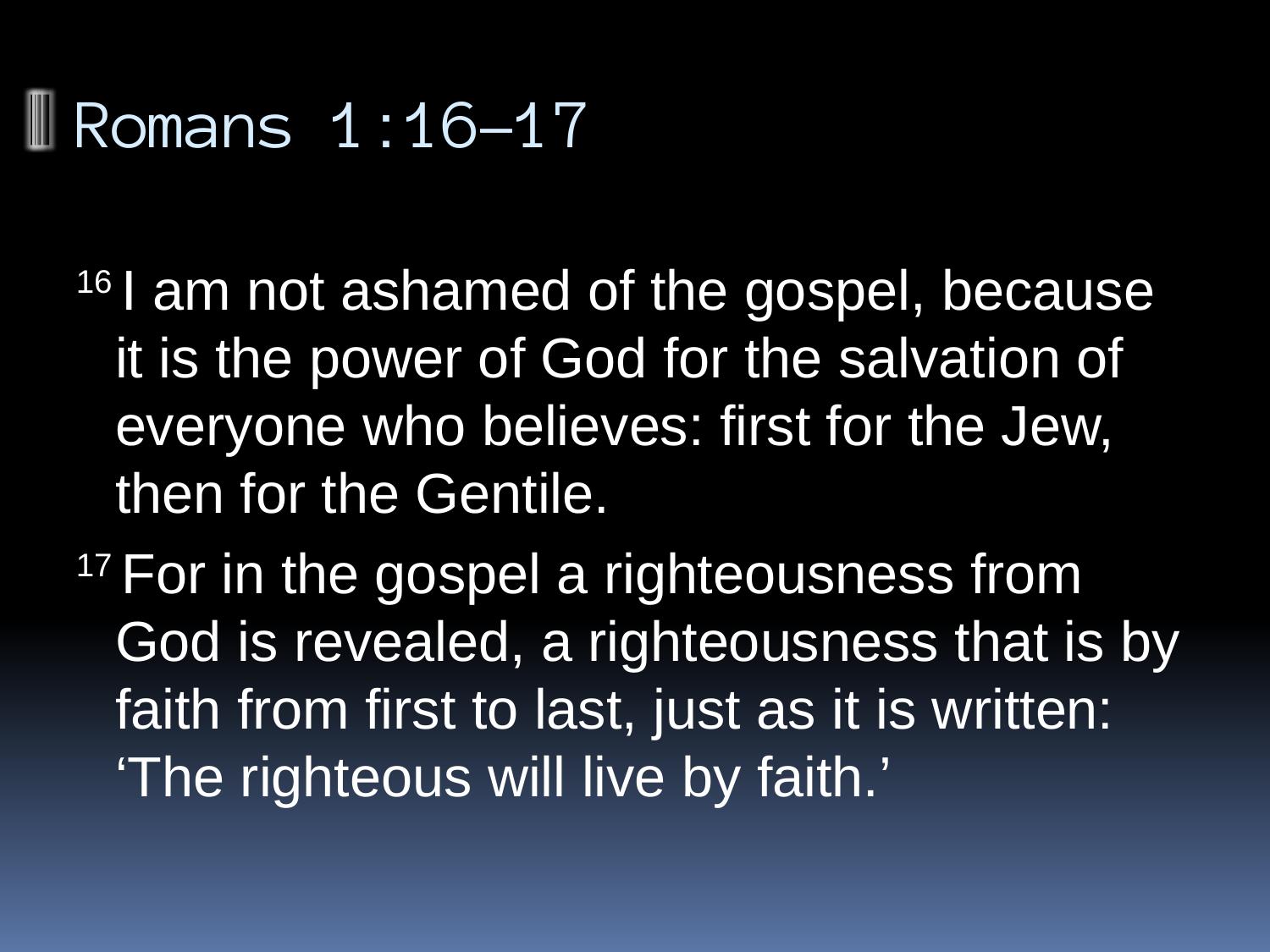

# Romans 1:16-17
16 I am not ashamed of the gospel, because it is the power of God for the salvation of everyone who believes: first for the Jew, then for the Gentile.
17 For in the gospel a righteousness from God is revealed, a righteousness that is by faith from first to last, just as it is written: ‘The righteous will live by faith.’